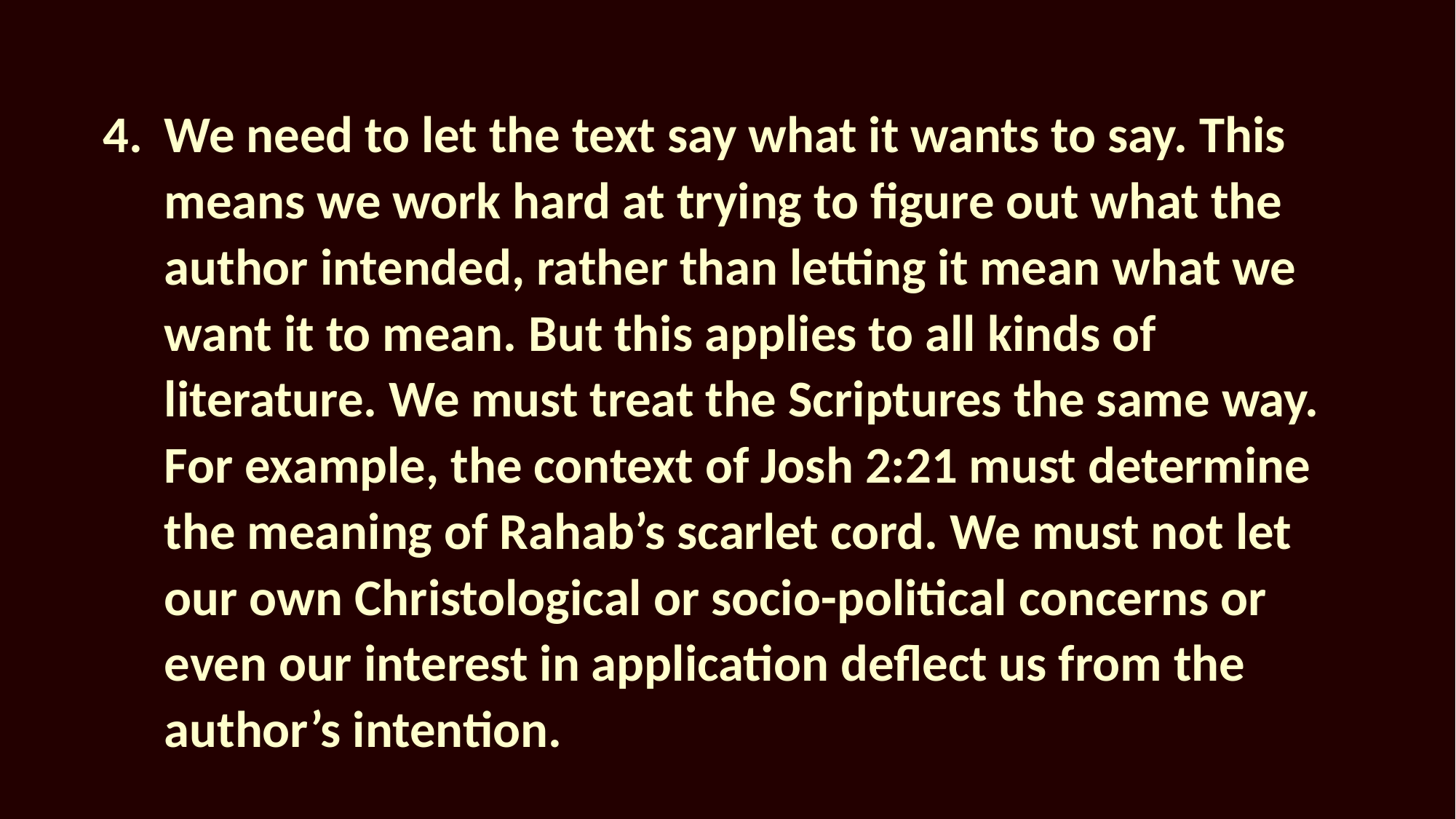

We need to let the text say what it wants to say. This means we work hard at trying to figure out what the author intended, rather than letting it mean what we want it to mean. But this applies to all kinds of literature. We must treat the Scriptures the same way. For example, the context of Josh 2:21 must determine the meaning of Rahab’s scarlet cord. We must not let our own Christological or socio-political concerns or even our interest in application deflect us from the author’s intention.